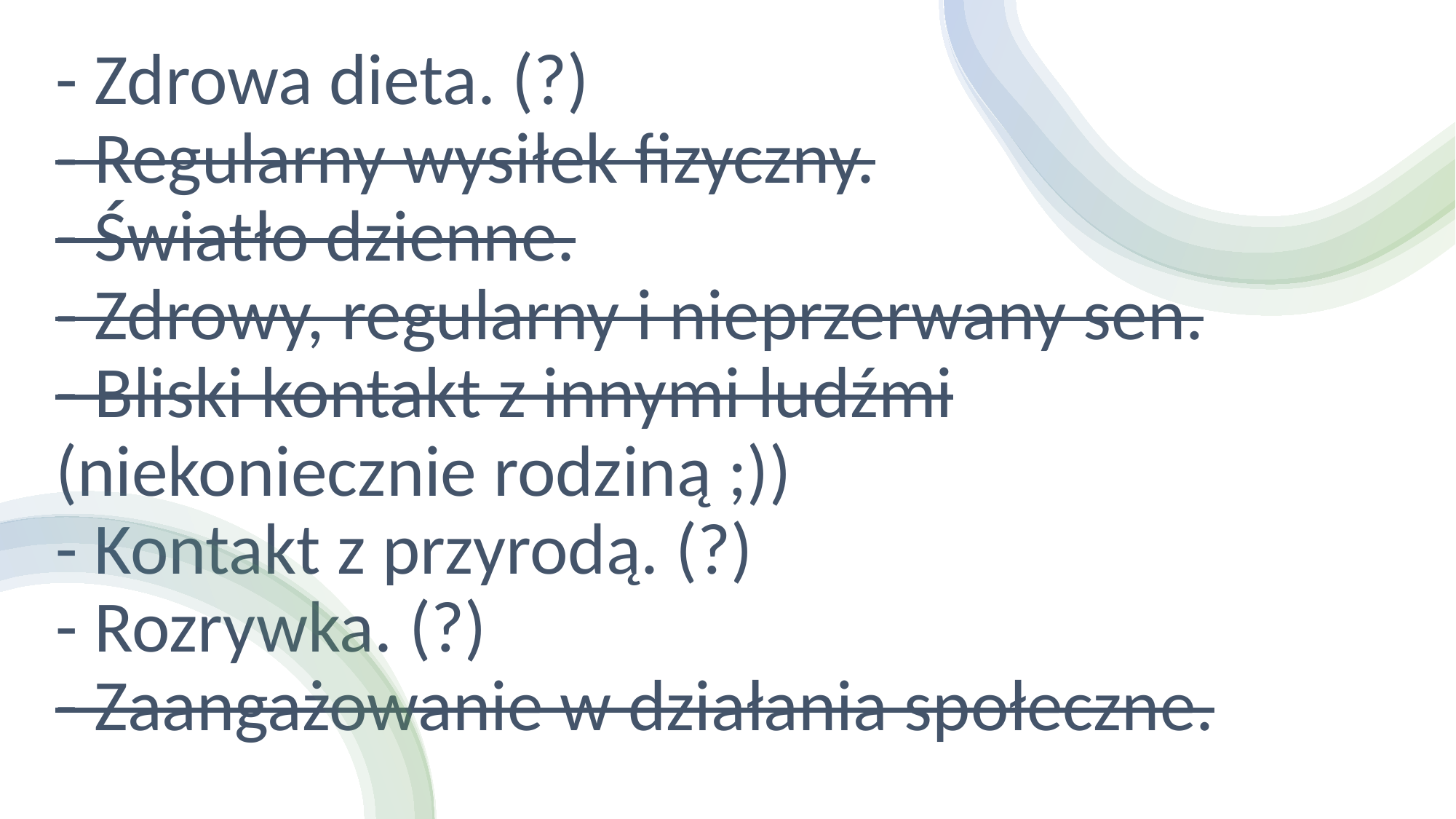

# - Zdrowa dieta. (?) - Regularny wysiłek fizyczny. - Światło dzienne. - Zdrowy, regularny i nieprzerwany sen. - Bliski kontakt z innymi ludźmi (niekoniecznie rodziną ;)) - Kontakt z przyrodą. (?) - Rozrywka. (?) - Zaangażowanie w działania społeczne.